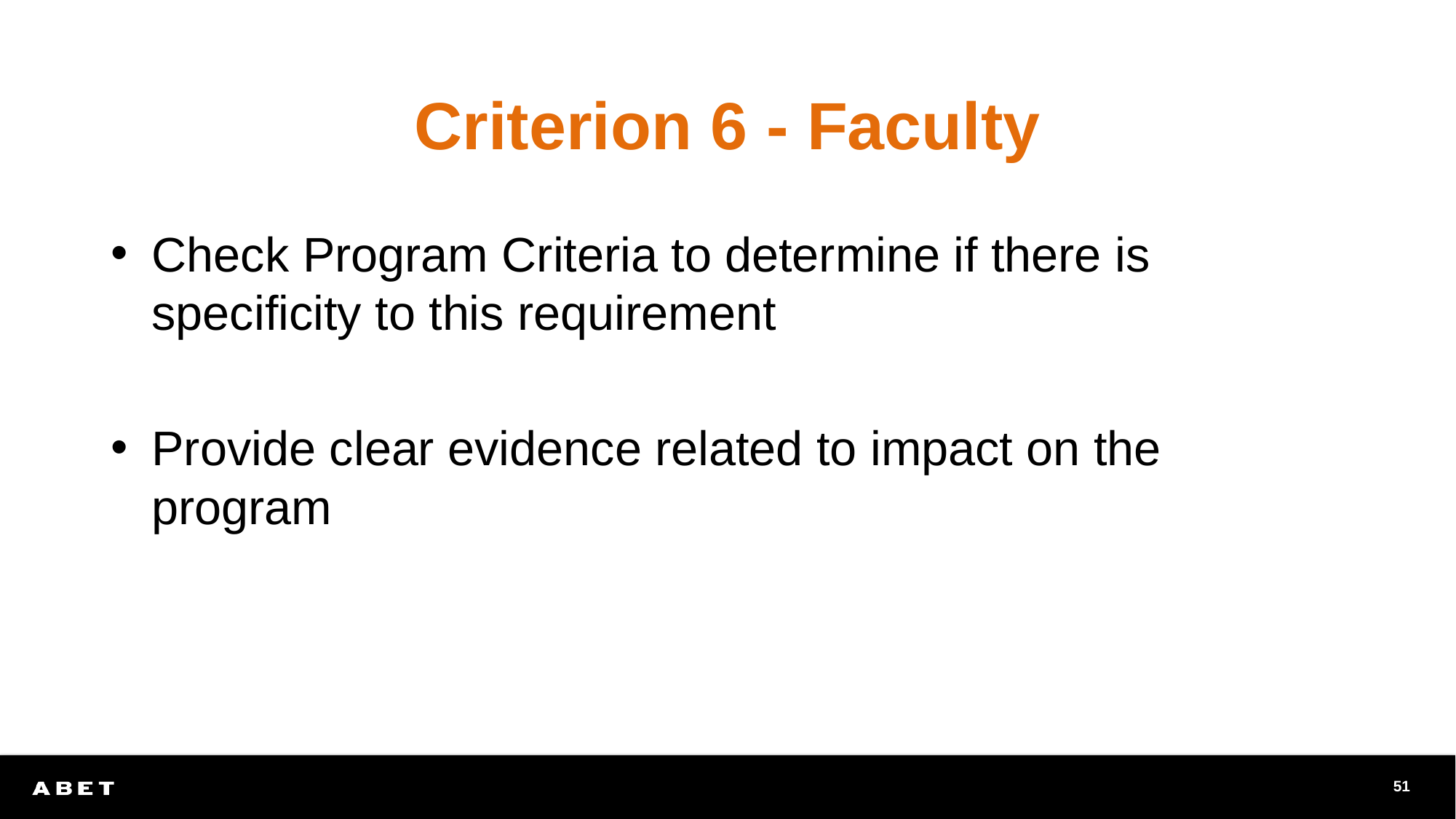

# Criterion 6 - Faculty
Check Program Criteria to determine if there is specificity to this requirement

Provide clear evidence related to impact on the program